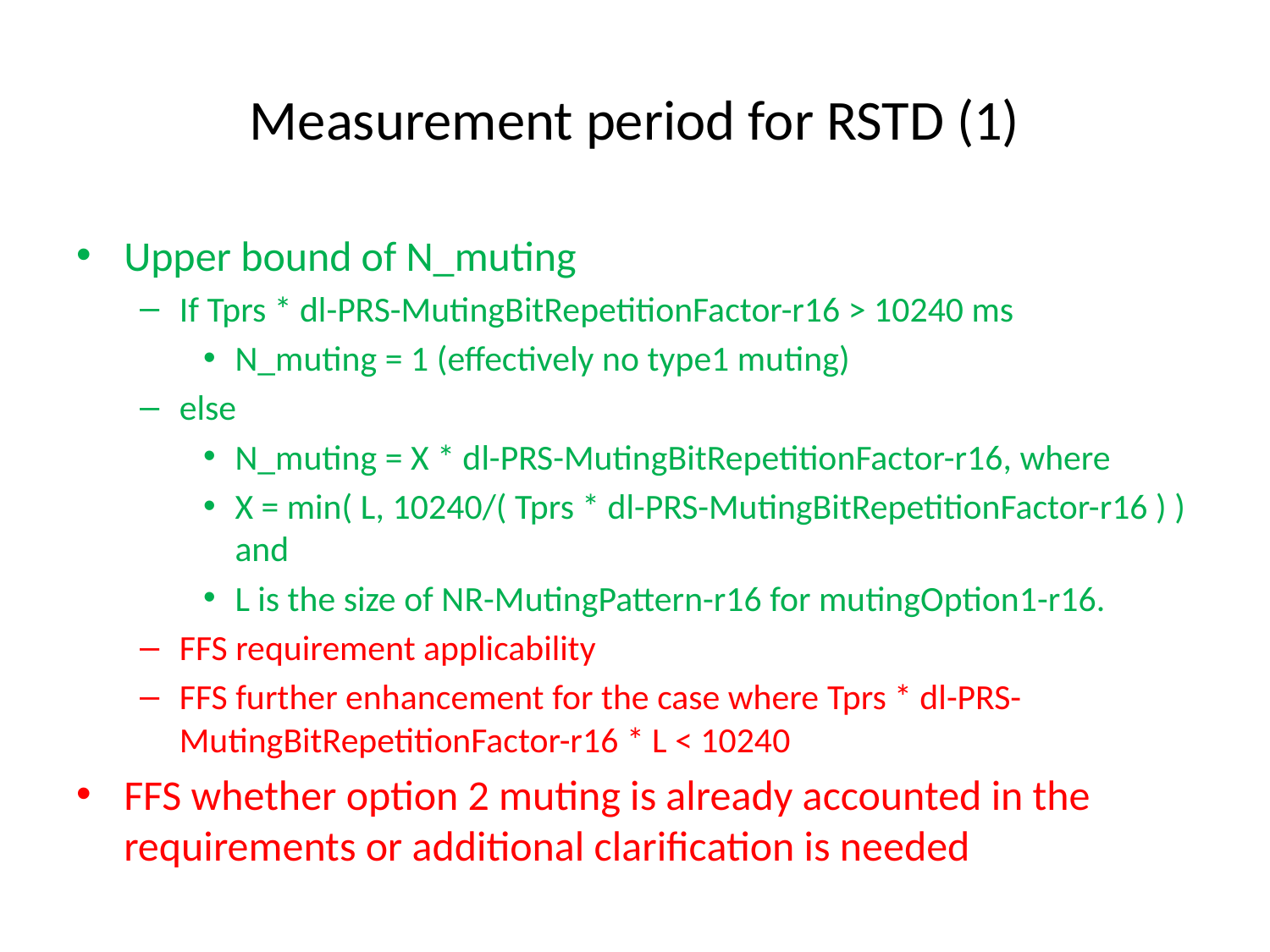

# Measurement period for RSTD (1)
Upper bound of N_muting
If Tprs * dl-PRS-MutingBitRepetitionFactor-r16 > 10240 ms
N_muting = 1 (effectively no type1 muting)
else
N_muting = X * dl-PRS-MutingBitRepetitionFactor-r16, where
X = min( L, 10240/( Tprs * dl-PRS-MutingBitRepetitionFactor-r16 ) ) and
L is the size of NR-MutingPattern-r16 for mutingOption1-r16.
FFS requirement applicability
FFS further enhancement for the case where Tprs * dl-PRS-MutingBitRepetitionFactor-r16 * L < 10240
FFS whether option 2 muting is already accounted in the requirements or additional clarification is needed